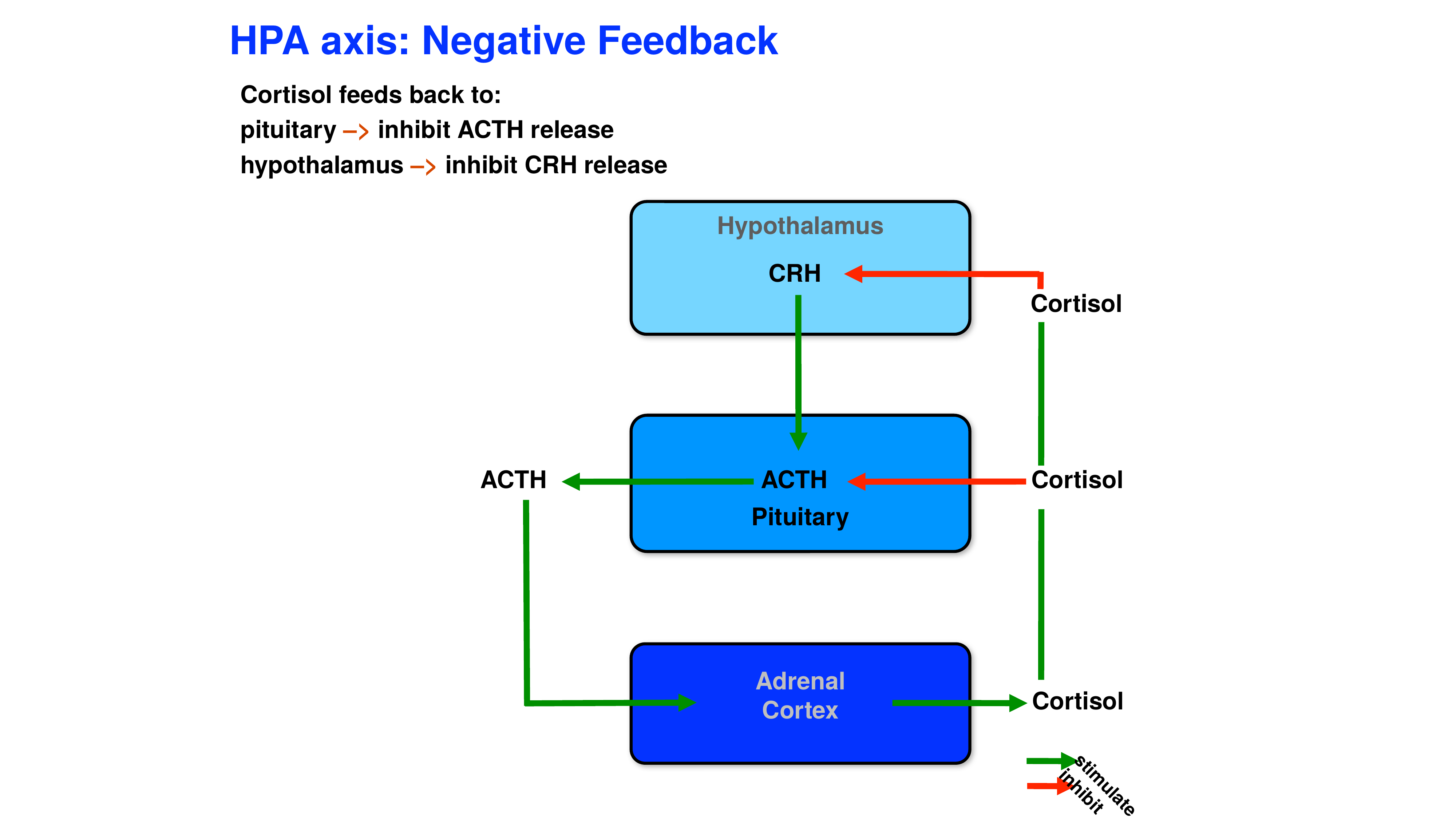

# HPA axis: Negative Feedback
Cortisol feeds back to:
pituitary –> inhibit ACTH release
hypothalamus –> inhibit CRH release

Hypothalamus
CRH

Cortisol

ACTH
ACTH
Cortisol

Pituitary

Adrenal
Cortex
Cortisol

stimulate
inhibit